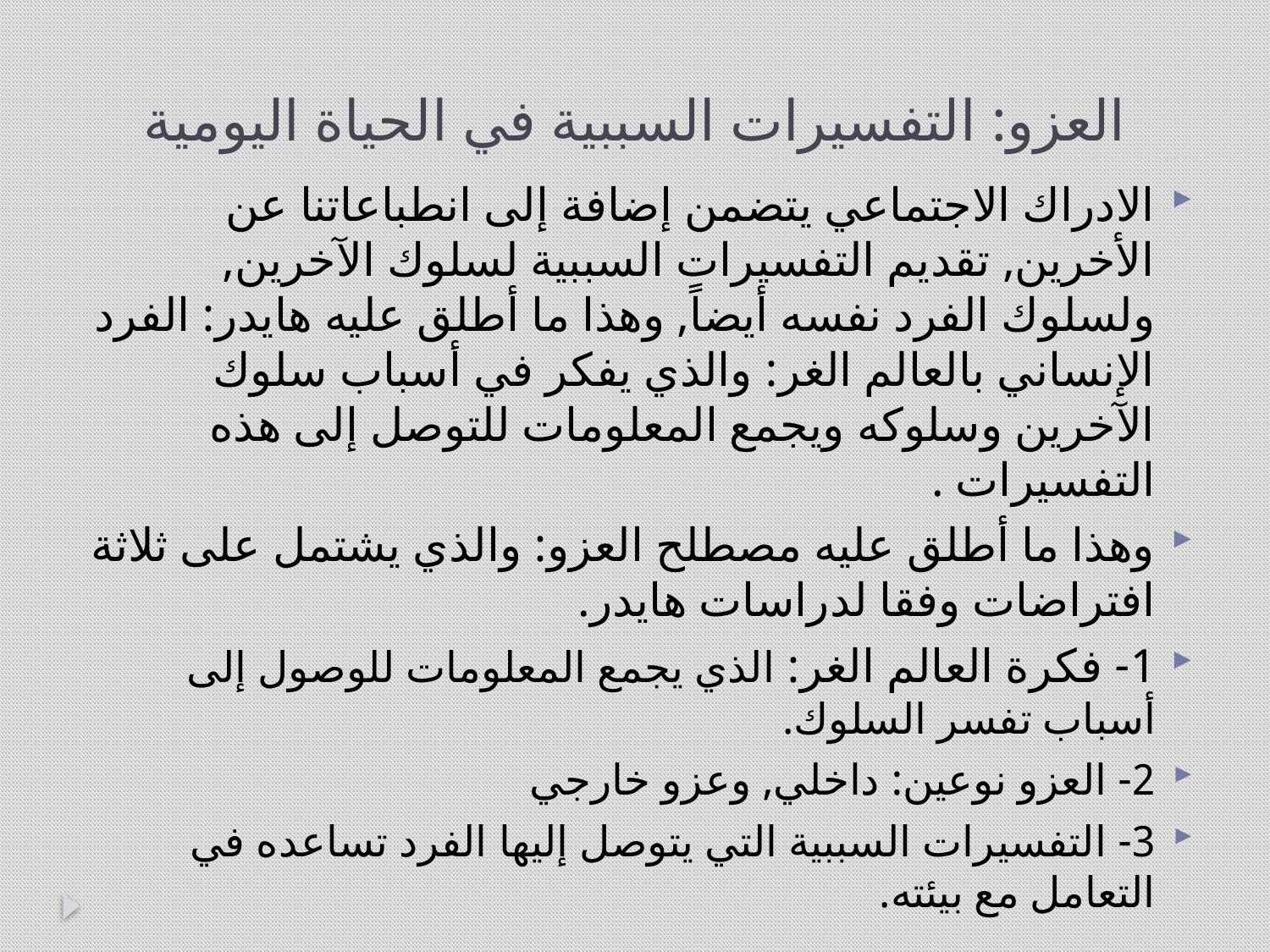

# العزو: التفسيرات السببية في الحياة اليومية
الادراك الاجتماعي يتضمن إضافة إلى انطباعاتنا عن الأخرين, تقديم التفسيرات السببية لسلوك الآخرين, ولسلوك الفرد نفسه أيضاً, وهذا ما أطلق عليه هايدر: الفرد الإنساني بالعالم الغر: والذي يفكر في أسباب سلوك الآخرين وسلوكه ويجمع المعلومات للتوصل إلى هذه التفسيرات .
وهذا ما أطلق عليه مصطلح العزو: والذي يشتمل على ثلاثة افتراضات وفقا لدراسات هايدر.
1- فكرة العالم الغر: الذي يجمع المعلومات للوصول إلى أسباب تفسر السلوك.
2- العزو نوعين: داخلي, وعزو خارجي
3- التفسيرات السببية التي يتوصل إليها الفرد تساعده في التعامل مع بيئته.